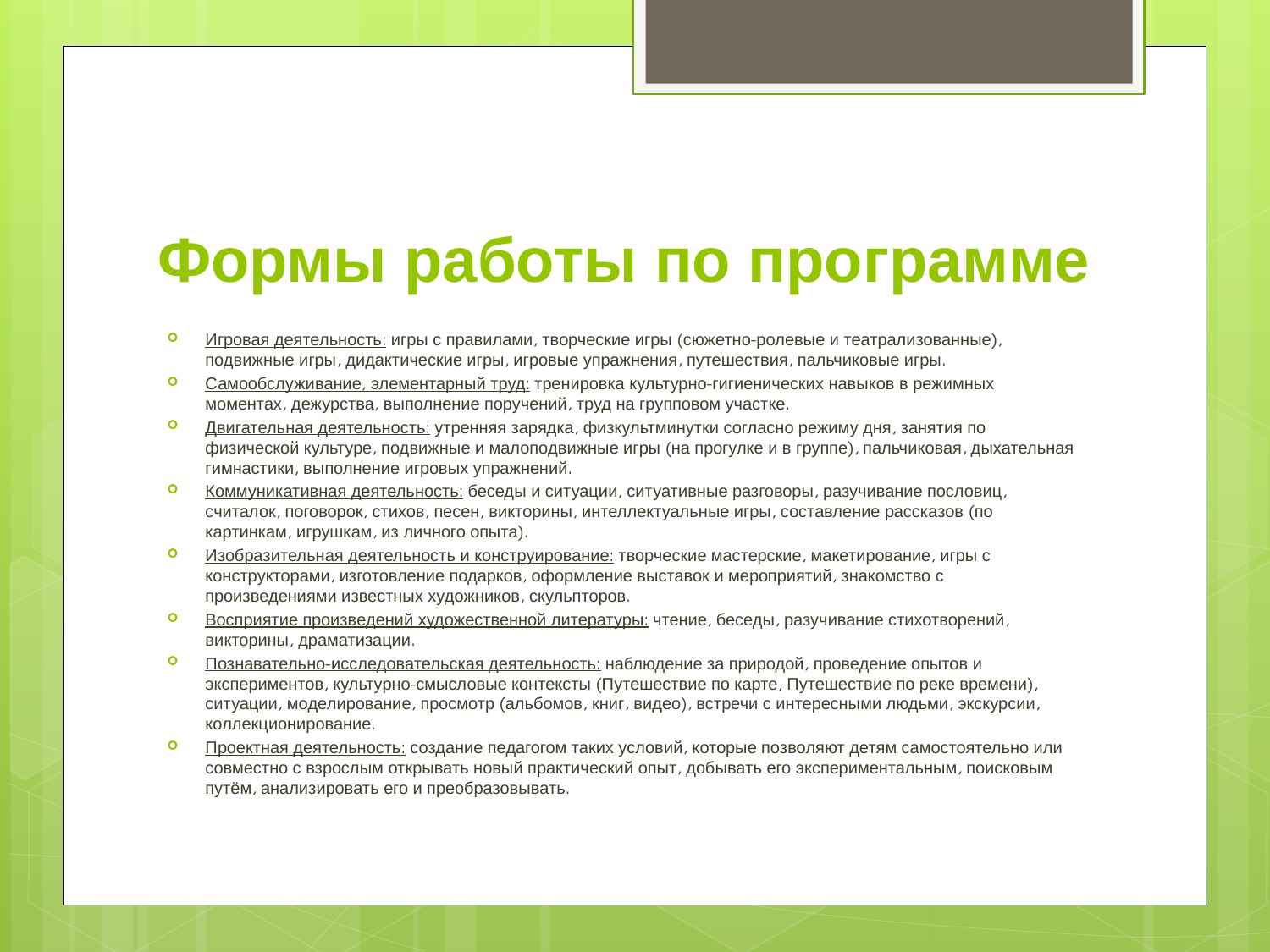

# Формы работы по программе
Игровая деятельность: игры с правилами, творческие игры (сюжетно-ролевые и театрализованные), подвижные игры, дидактические игры, игровые упражнения, путешествия, пальчиковые игры.
Самообслуживание, элементарный труд: тренировка культурно-гигиенических навыков в режимных моментах, дежурства, выполнение поручений, труд на групповом участке.
Двигательная деятельность: утренняя зарядка, физкультминутки согласно режиму дня, занятия по физической культуре, подвижные и малоподвижные игры (на прогулке и в группе), пальчиковая, дыхательная гимнастики, выполнение игровых упражнений.
Коммуникативная деятельность: беседы и ситуации, ситуативные разговоры, разучивание пословиц, считалок, поговорок, стихов, песен, викторины, интеллектуальные игры, составление рассказов (по картинкам, игрушкам, из личного опыта).
Изобразительная деятельность и конструирование: творческие мастерские, макетирование, игры с конструкторами, изготовление подарков, оформление выставок и мероприятий, знакомство с произведениями известных художников, скульпторов.
Восприятие произведений художественной литературы: чтение, беседы, разучивание стихотворений, викторины, драматизации.
Познавательно-исследовательская деятельность: наблюдение за природой, проведение опытов и экспериментов, культурно-смысловые контексты (Путешествие по карте, Путешествие по реке времени), ситуации, моделирование, просмотр (альбомов, книг, видео), встречи с интересными людьми, экскурсии, коллекционирование.
Проектная деятельность: создание педагогом таких условий, которые позволяют детям самостоятельно или совместно с взрослым открывать новый практический опыт, добывать его экспериментальным, поисковым путём, анализировать его и преобразовывать.